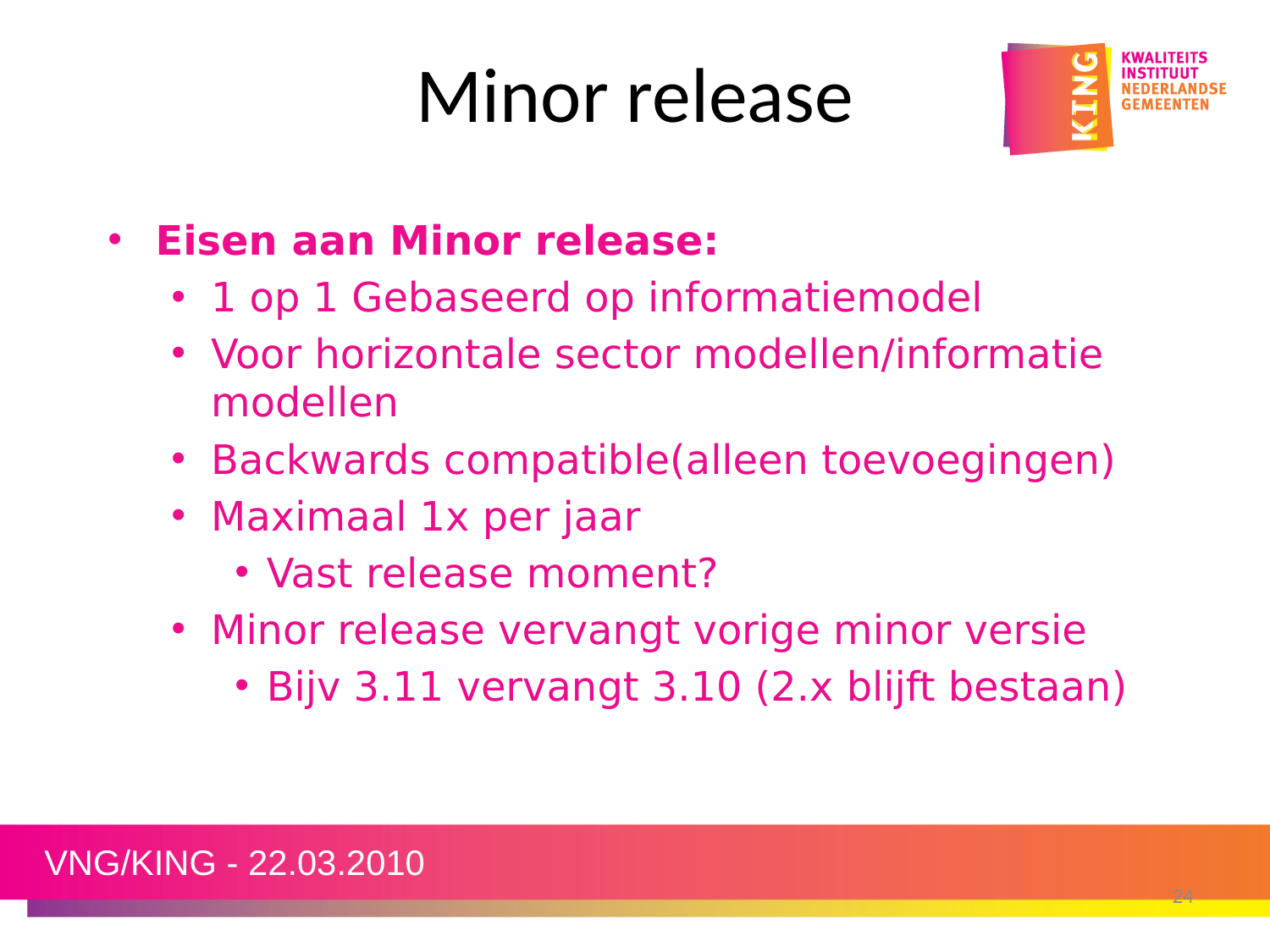

# Minor release
Eisen aan Minor release:
1 op 1 Gebaseerd op informatiemodel
Voor horizontale sector modellen/informatie modellen
Backwards compatible(alleen toevoegingen)
Maximaal 1x per jaar
Vast release moment?
Minor release vervangt vorige minor versie
Bijv 3.11 vervangt 3.10 (2.x blijft bestaan)

VNG/KING - 22.03.2010
24